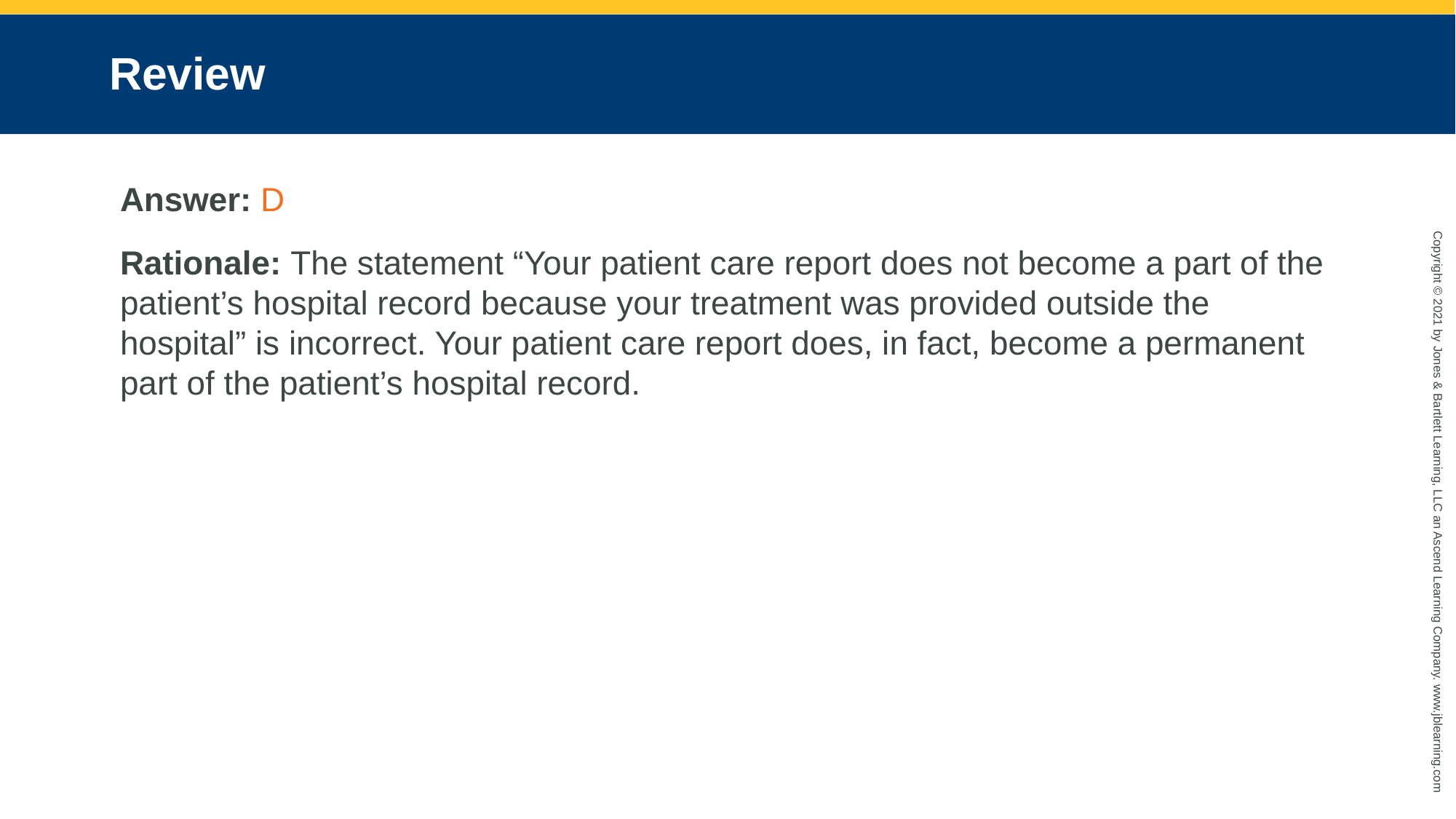

# Review
Answer: D
Rationale: The statement “Your patient care report does not become a part of the patient’s hospital record because your treatment was provided outside the hospital” is incorrect. Your patient care report does, in fact, become a permanent part of the patient’s hospital record.